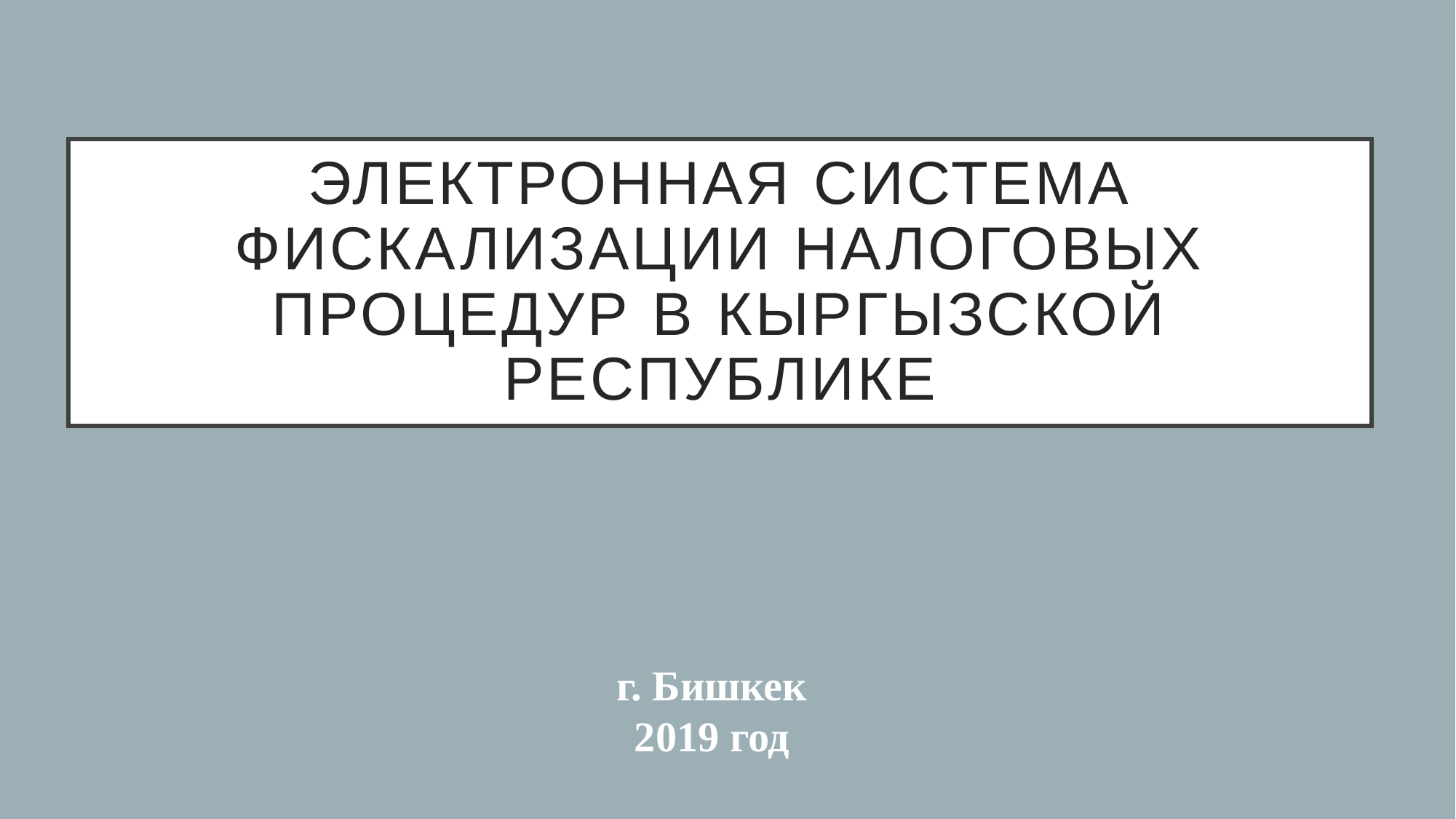

# Электронная система фискализации налоговых процедур в Кыргызской Республике
г. Бишкек
2019 год